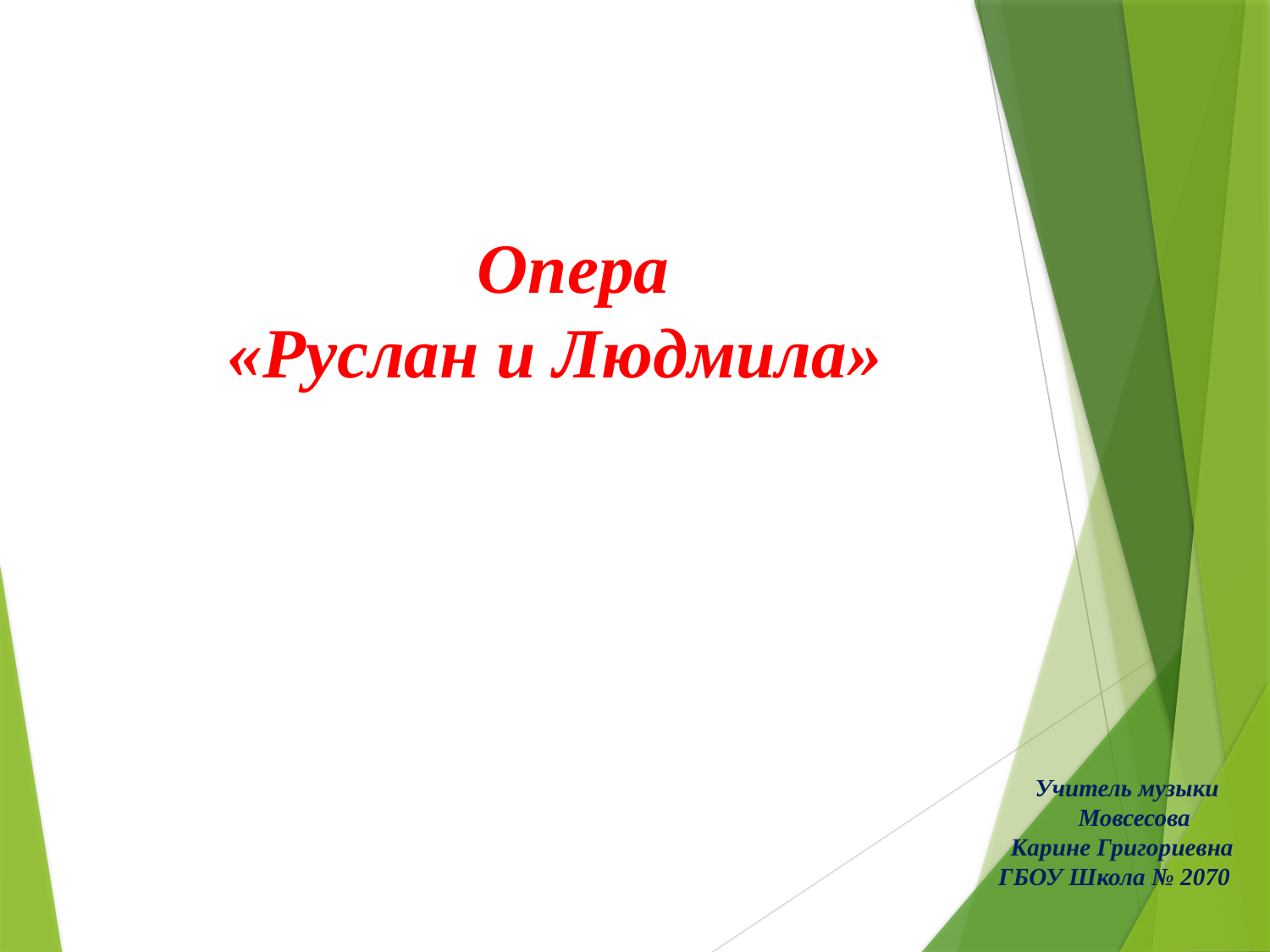

Опера
    «Руслан и Людмила»

                                                                                                                                               Учитель музыки
                                                                                                                                                      Мовсесова
                                                                                                                                           Карине Григориевна
                                                                                                                                         ГБОУ Школа № 2070